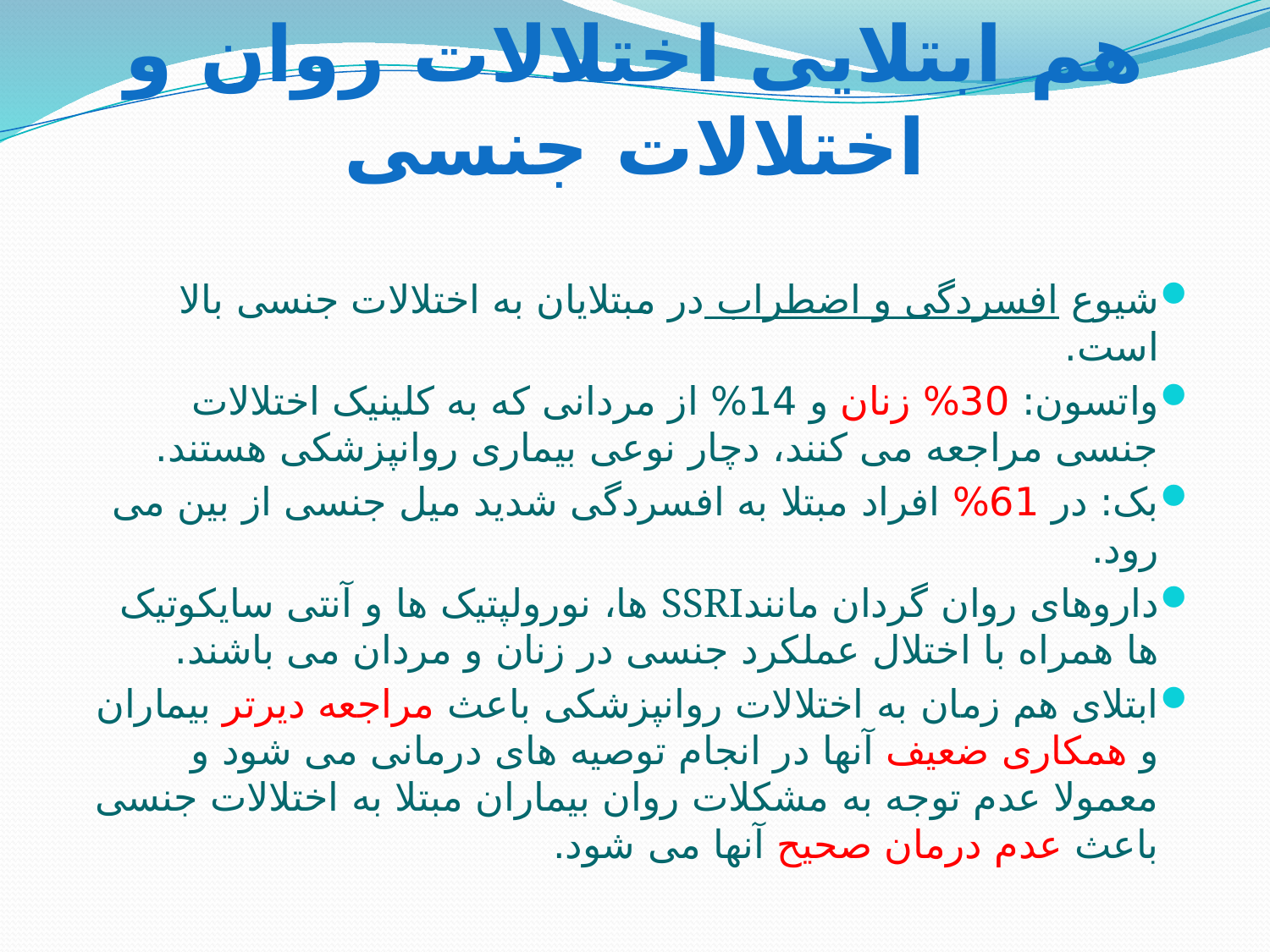

# هم ابتلایی اختلالات روان و اختلالات جنسی
شیوع افسردگی و اضطراب در مبتلایان به اختلالات جنسی بالا است.
واتسون: 30% زنان و 14% از مردانی که به کلینیک اختلالات جنسی مراجعه می کنند، دچار نوعی بیماری روانپزشکی هستند.
بک: در 61% افراد مبتلا به افسردگی شدید میل جنسی از بین می رود.
داروهای روان گردان مانندSSRI ها، نورولپتیک ها و آنتی سایکوتیک ها همراه با اختلال عملکرد جنسی در زنان و مردان می باشند.
ابتلای هم زمان به اختلالات روانپزشکی باعث مراجعه دیرتر بیماران و همکاری ضعیف آنها در انجام توصیه های درمانی می شود و معمولا عدم توجه به مشکلات روان بیماران مبتلا به اختلالات جنسی باعث عدم درمان صحیح آنها می شود.